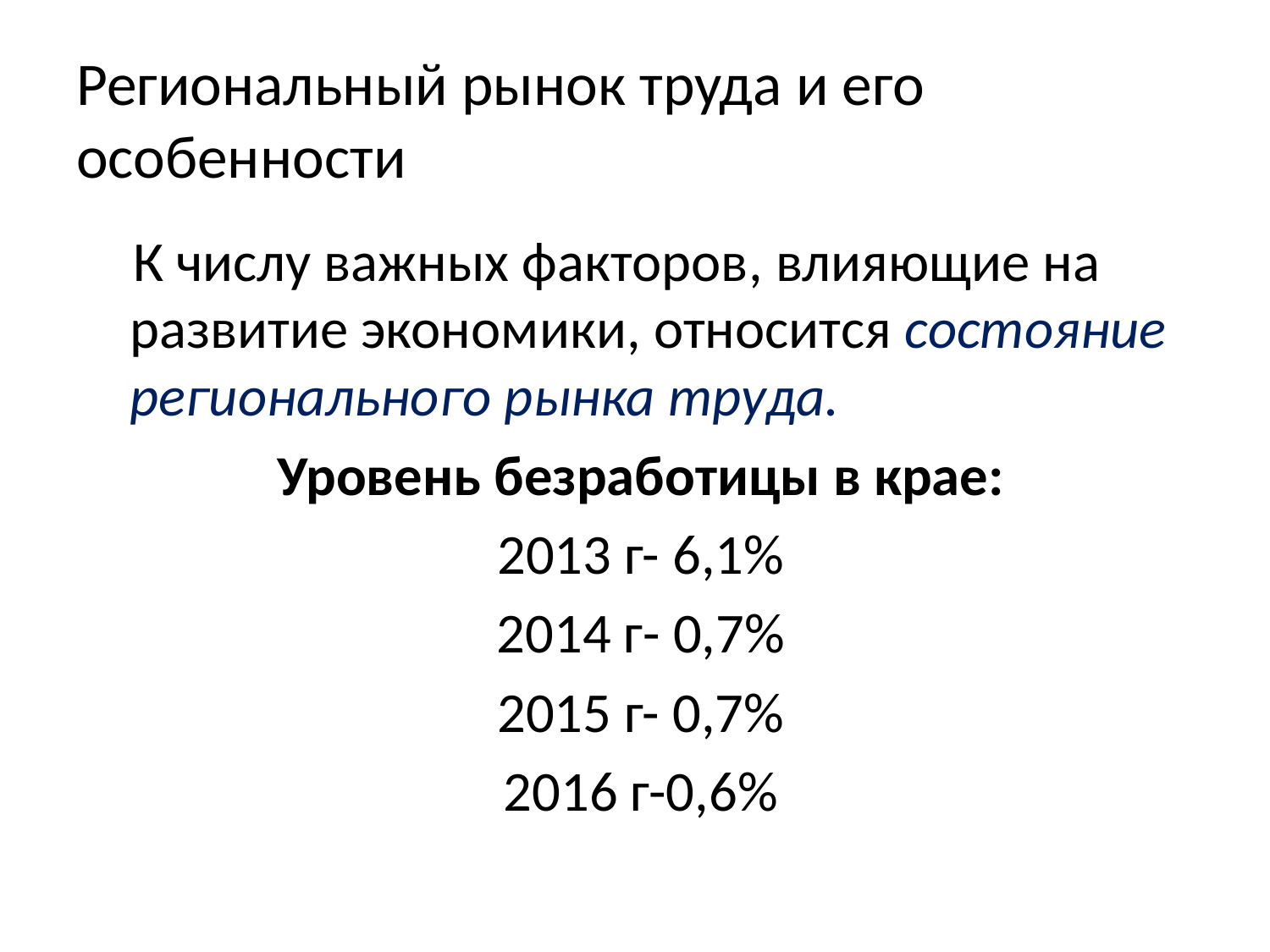

# Региональный рынок труда и его особенности
    К числу важных факторов, влияющие на развитие экономики, относится состояние регионального рынка труда.
Уровень безработицы в крае:
2013 г- 6,1%
2014 г- 0,7%
2015 г- 0,7%
2016 г-0,6%